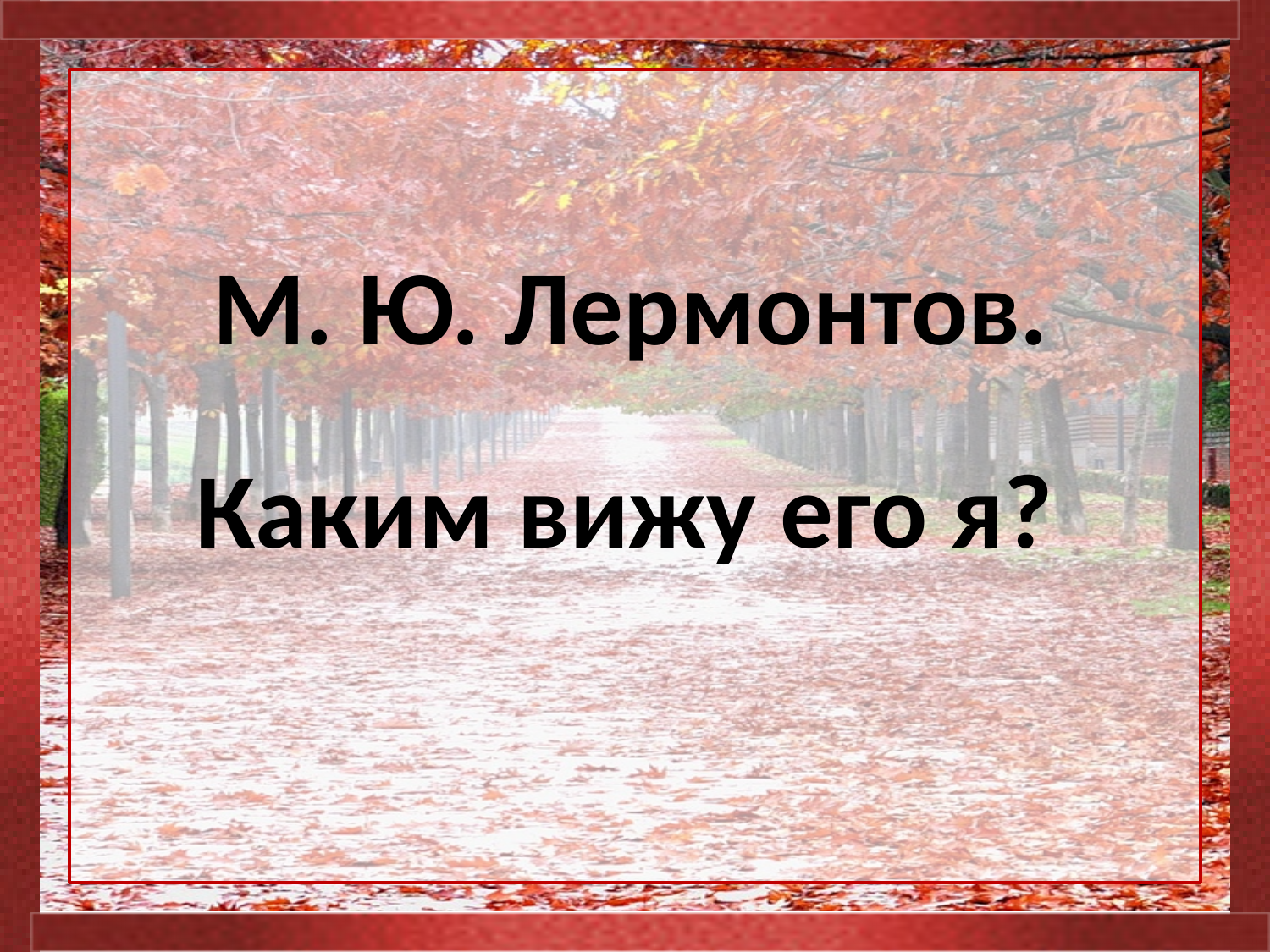

# М. Ю. Лермонтов.
     Каким вижу его я?